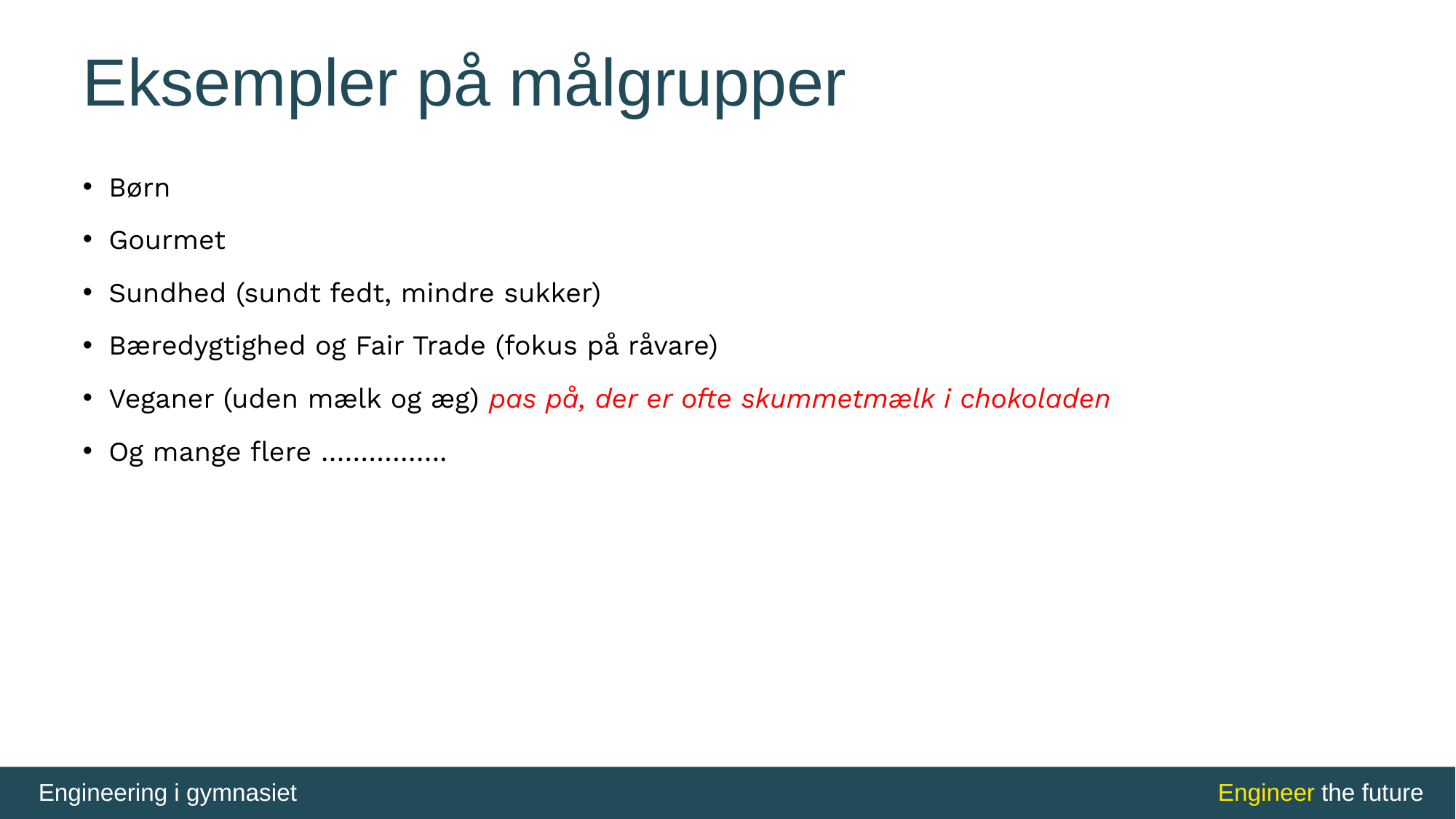

# Eksempler på målgrupper
Børn
Gourmet
Sundhed (sundt fedt, mindre sukker)
Bæredygtighed og Fair Trade (fokus på råvare)
Veganer (uden mælk og æg) pas på, der er ofte skummetmælk i chokoladen
Og mange flere …………….